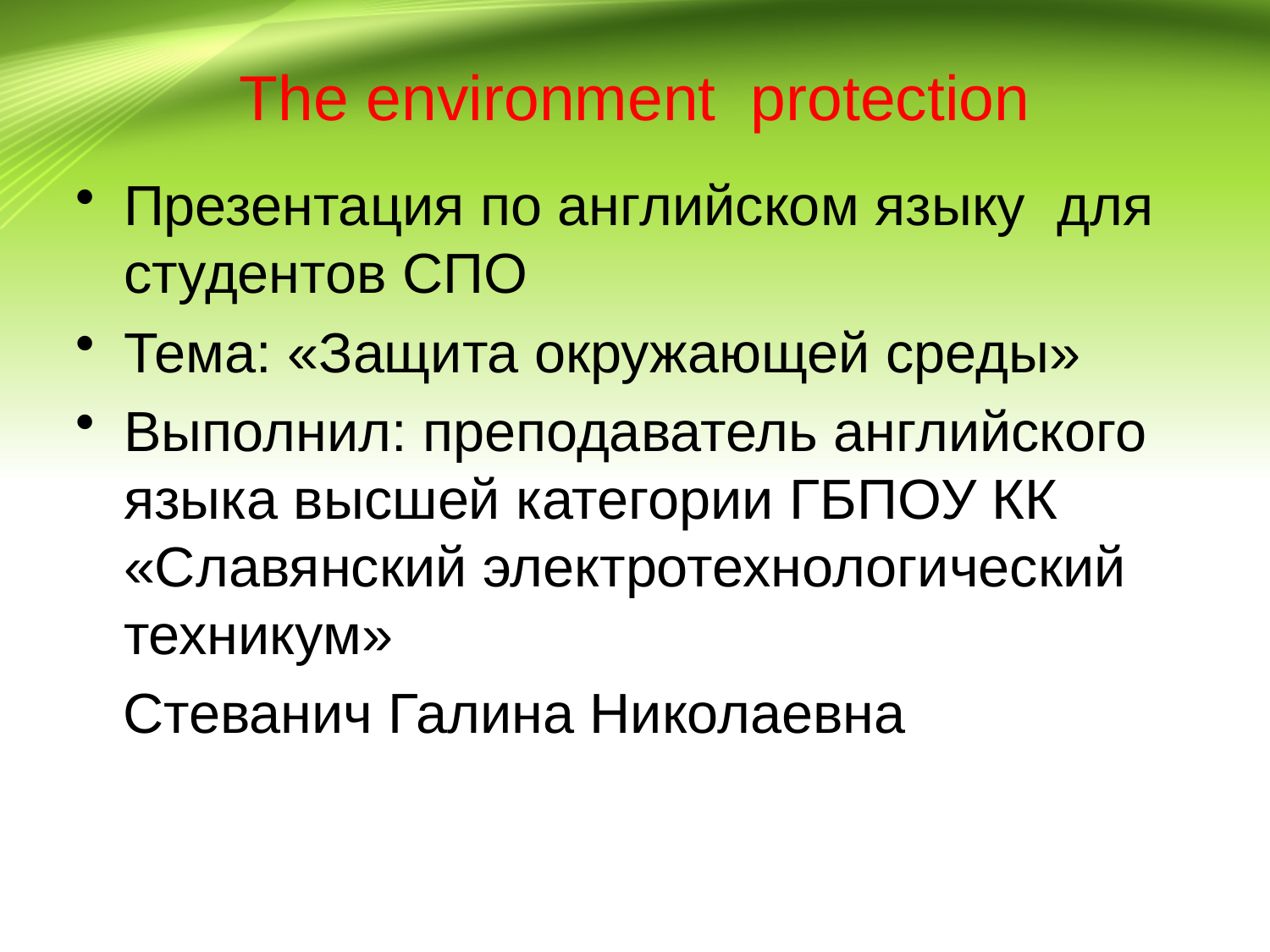

# The environment  protection
Презентация по английском языку  для студентов СПО
Тема: «Защита окружающей среды»
Выполнил: преподаватель английского языка высшей категории ГБПОУ КК       «Славянский электротехнологический техникум»
   Стеванич Галина Николаевна